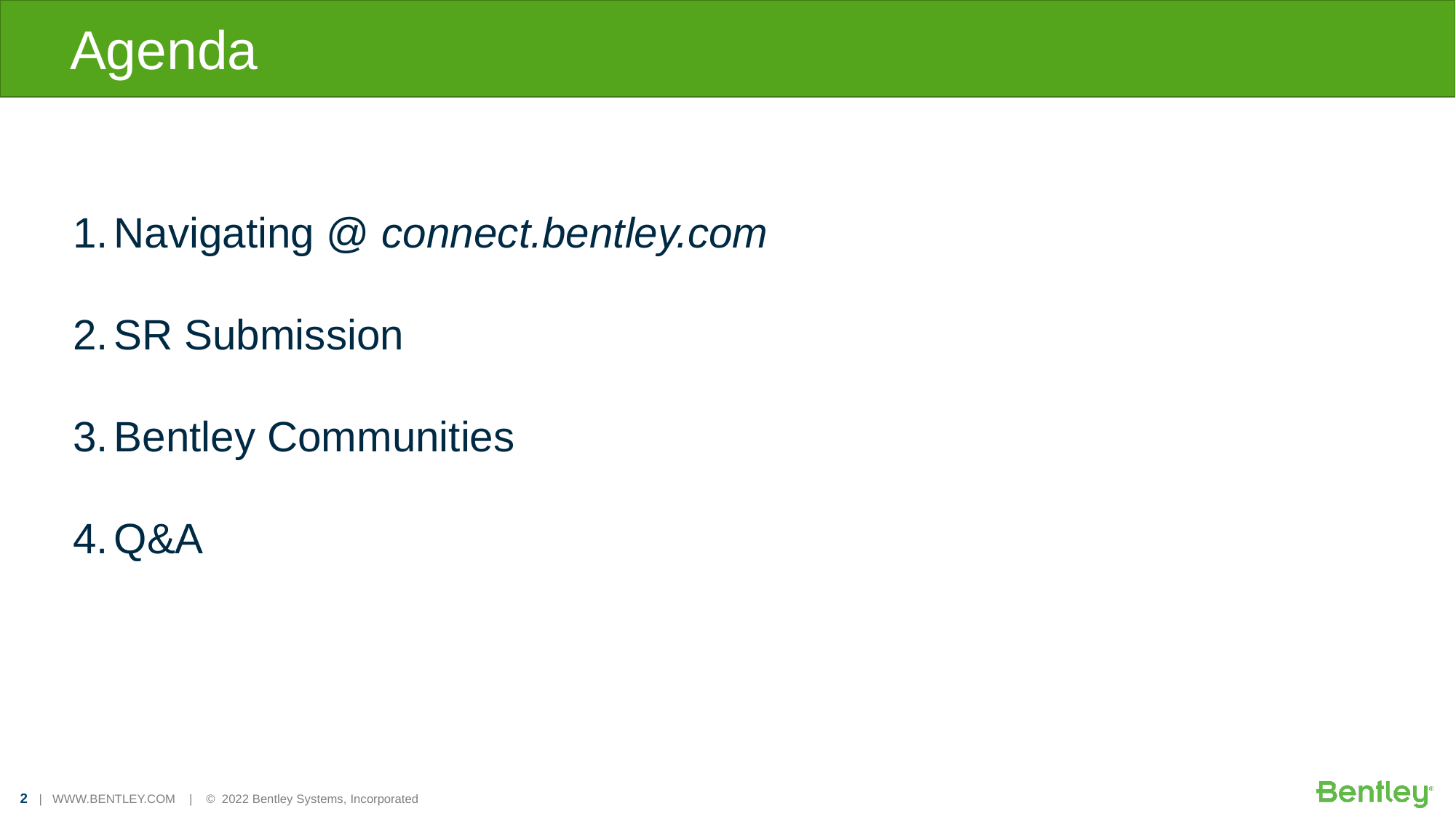

# Agenda
Navigating @ connect.bentley.com
SR Submission
Bentley Communities
Q&A